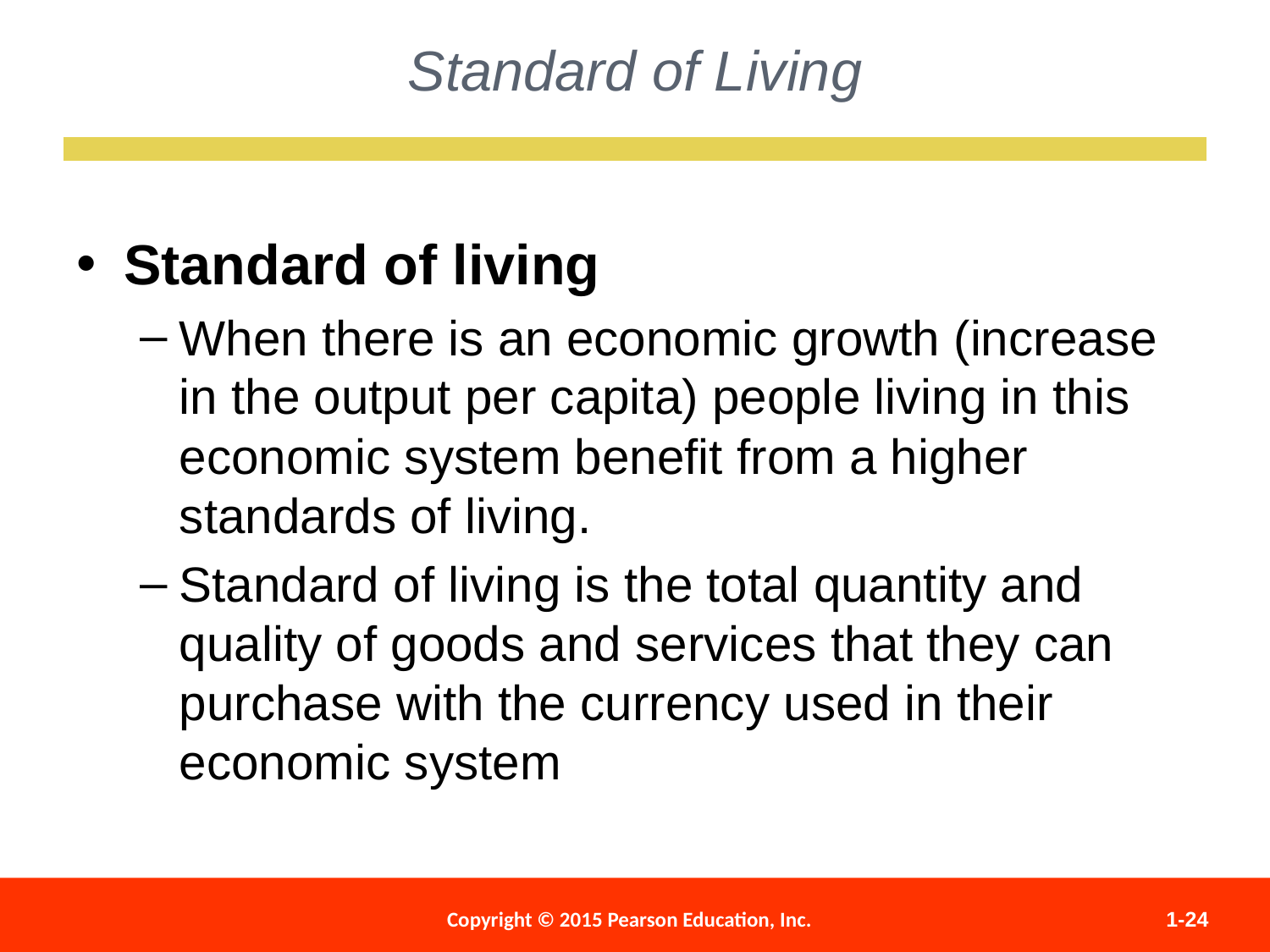

Standard of living
When there is an economic growth (increase in the output per capita) people living in this economic system benefit from a higher standards of living.
Standard of living is the total quantity and quality of goods and services that they can purchase with the currency used in their economic system
Standard of Living